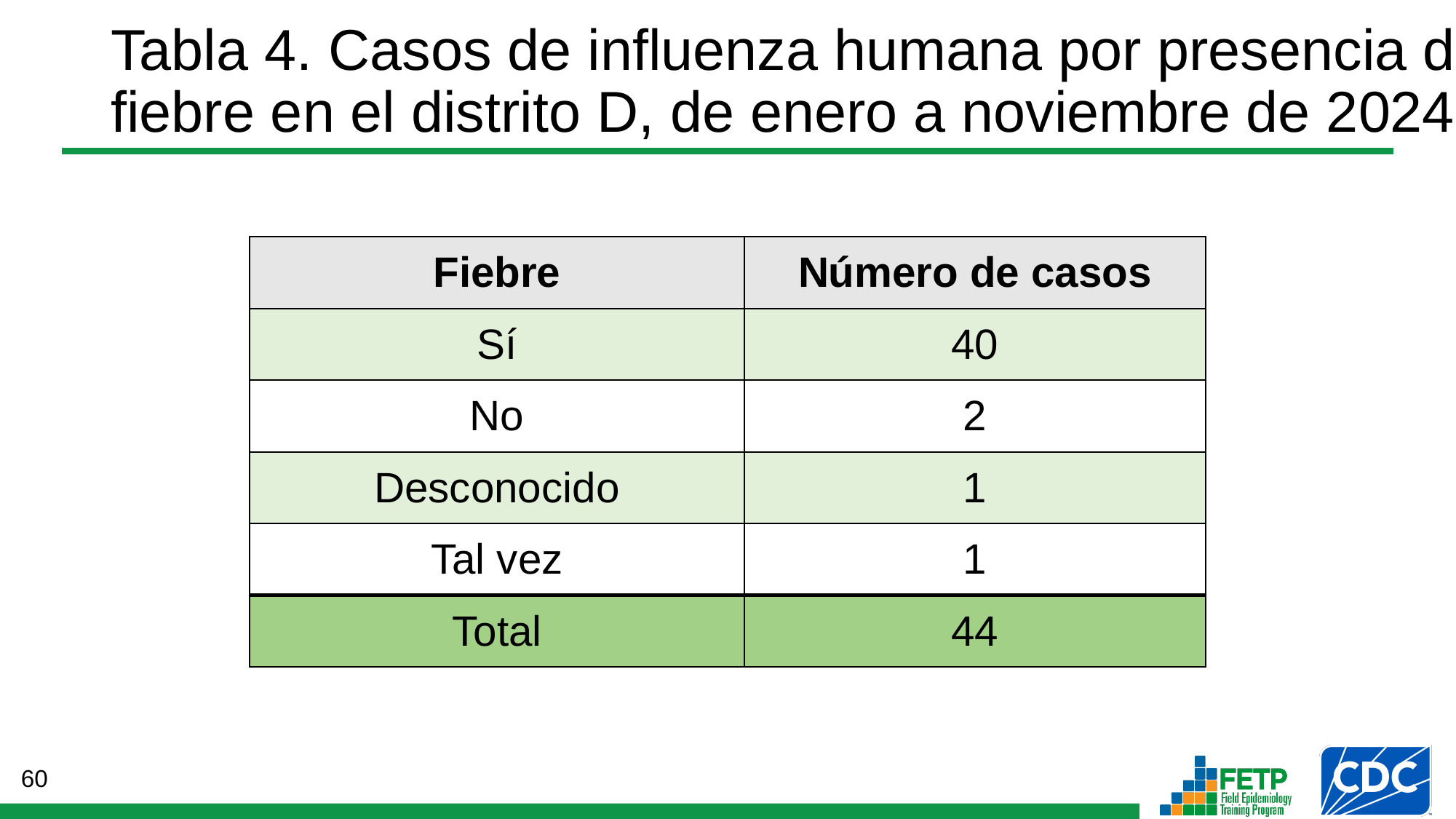

# Tabla 4. Casos de influenza humana por presencia de fiebre en el distrito D, de enero a noviembre de 2024
| Fiebre | Número de casos |
| --- | --- |
| Sí | 40 |
| No | 2 |
| Desconocido | 1 |
| Tal vez | 1 |
| Total | 44 |